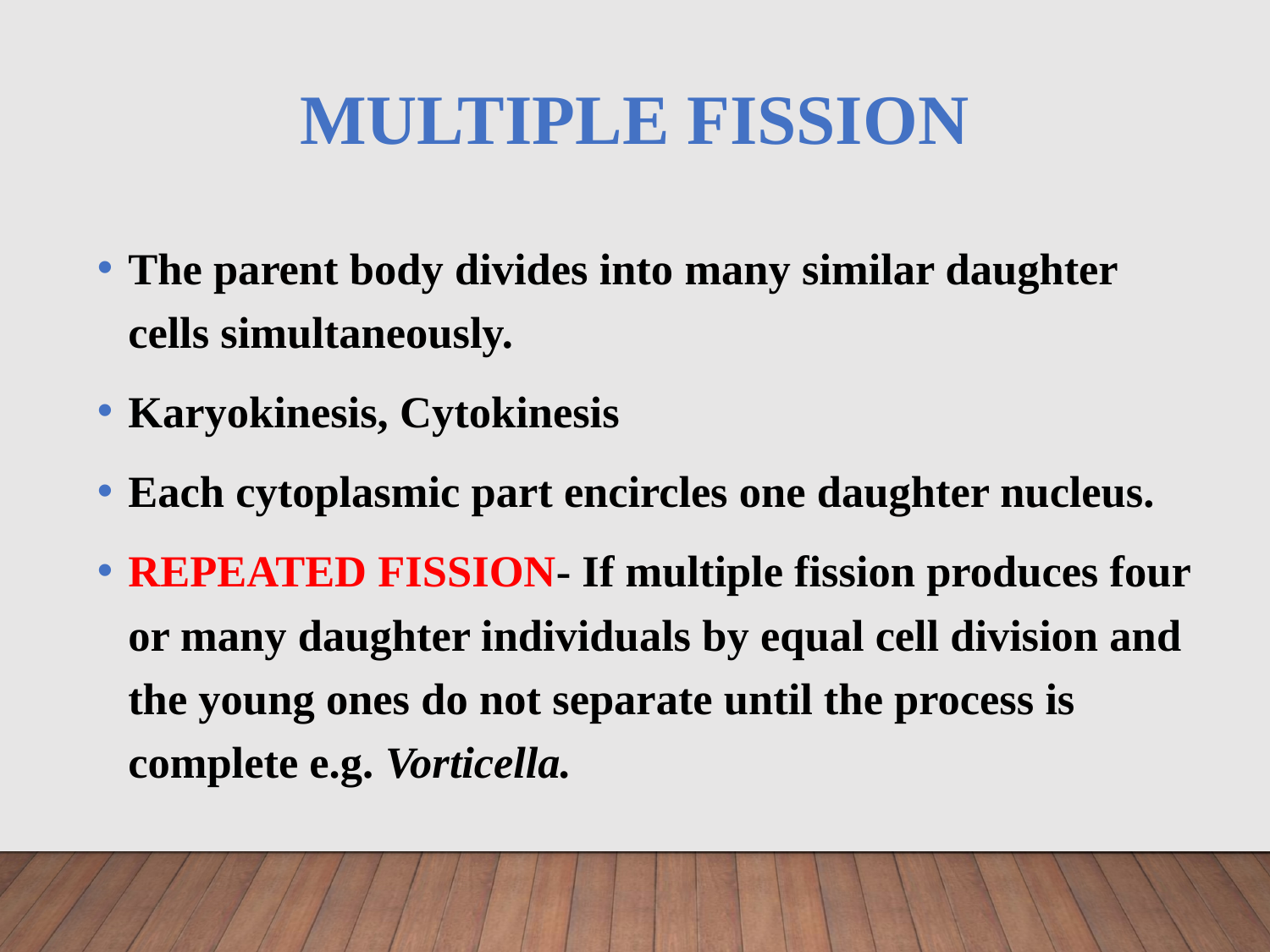

# multiple fission

The parent body divides into many similar daughter cells simultaneously.
Karyokinesis, Cytokinesis
Each cytoplasmic part encircles one daughter nucleus.
REPEATED FISSION- If multiple fission produces four or many daughter individuals by equal cell division and the young ones do not separate until the process is complete e.g. Vorticella.